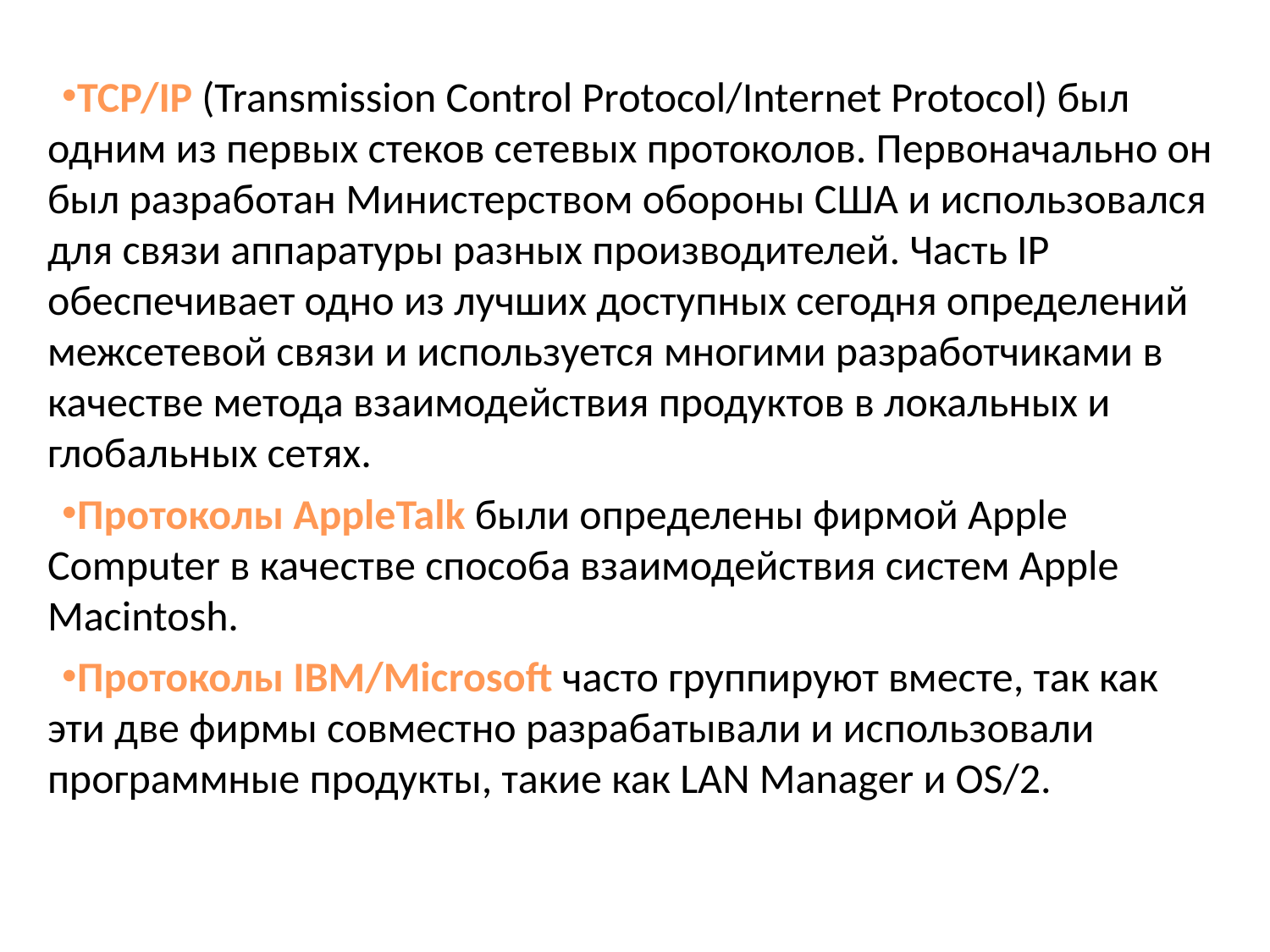

TCP/IP (Transmission Control Protocol/Internet Protocol) был одним из первых стеков сетевых протоколов. Первоначально он был разработан Министерством обороны США и использовался для связи аппаратуры разных производителей. Часть IP обеспечивает одно из лучших доступных сегодня определений межсетевой связи и используется многими разработчиками в качестве метода взаимодействия продуктов в локальных и глобальных сетях.
Протоколы AppleTalk были определены фирмой Apple Computer в качестве способа взаимодействия систем Apple Macintosh.
Протоколы IBM/Microsoft часто группируют вместе, так как эти две фирмы совместно разрабатывали и использовали программные продукты, такие как LAN Manager и OS/2.